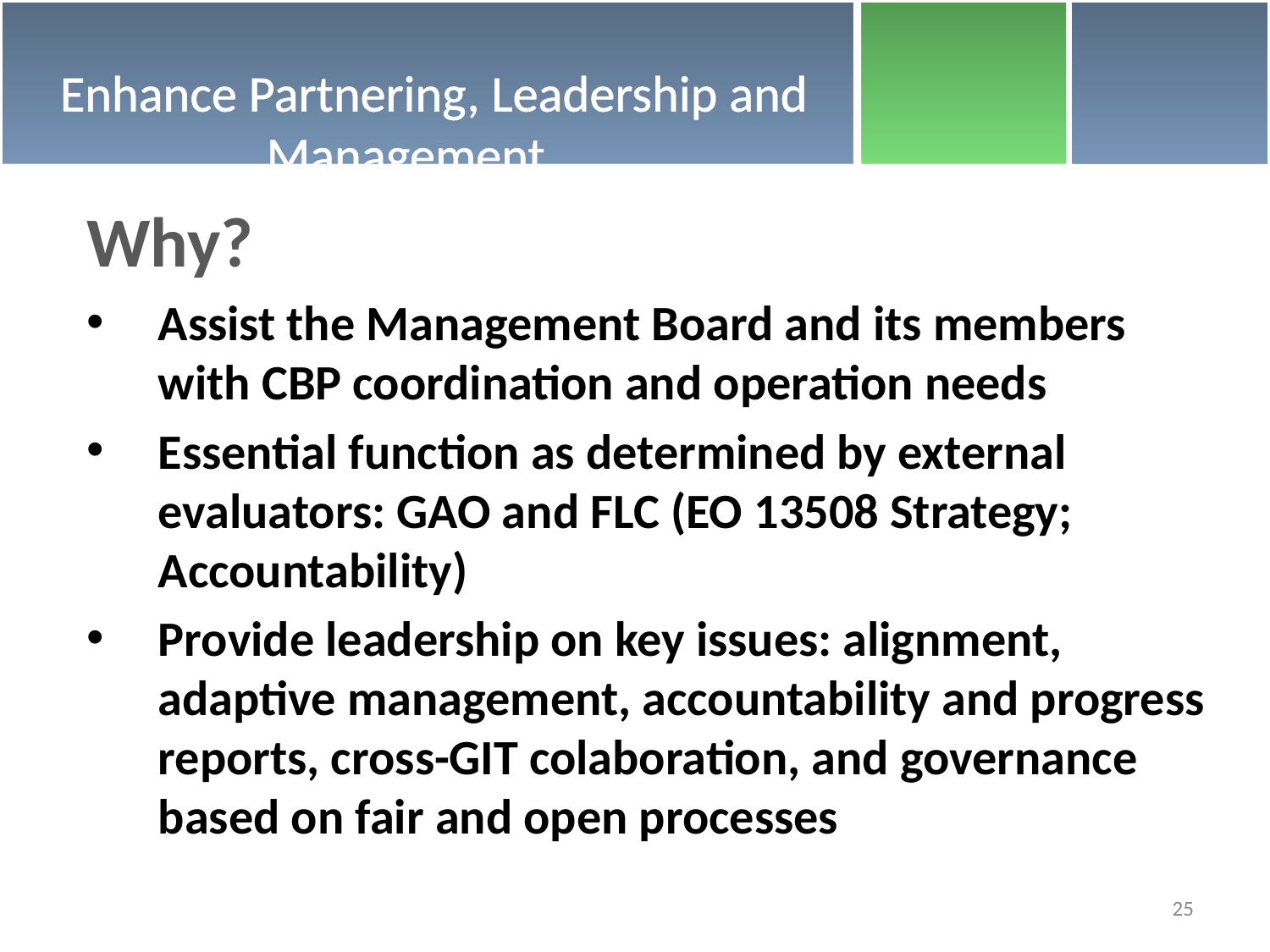

# Enhance Partnering, Leadership and Management
Why?
Assist the Management Board and its members with CBP coordination and operation needs
Essential function as determined by external evaluators: GAO and FLC (EO 13508 Strategy; Accountability)
Provide leadership on key issues: alignment, adaptive management, accountability and progress reports, cross-GIT colaboration, and governance based on fair and open processes

25